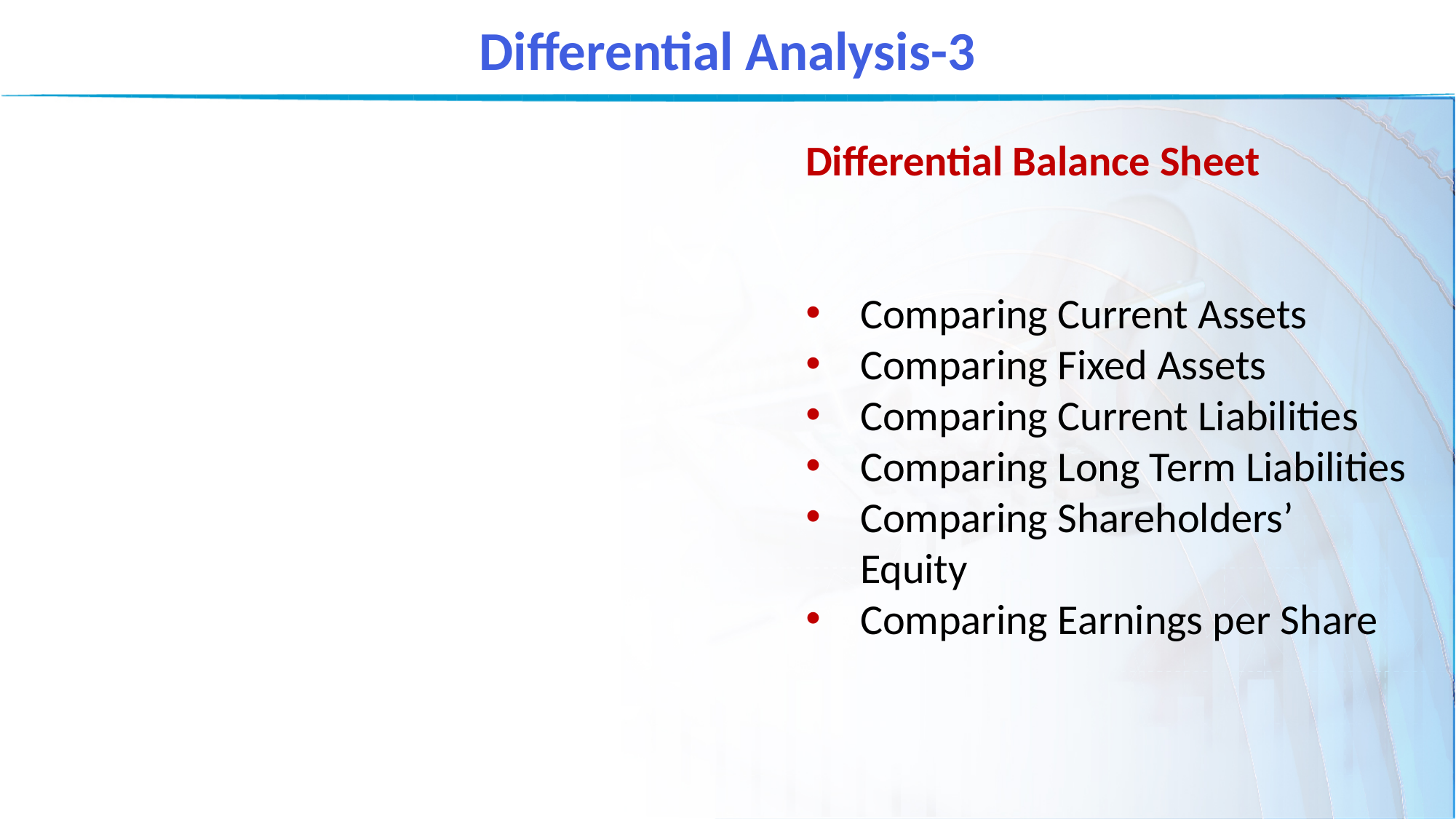

Differential Analysis-3
Differential Balance Sheet

Comparing Current Assets
Comparing Fixed Assets
Comparing Current Liabilities
Comparing Long Term Liabilities
Comparing Shareholders’ Equity
Comparing Earnings per Share